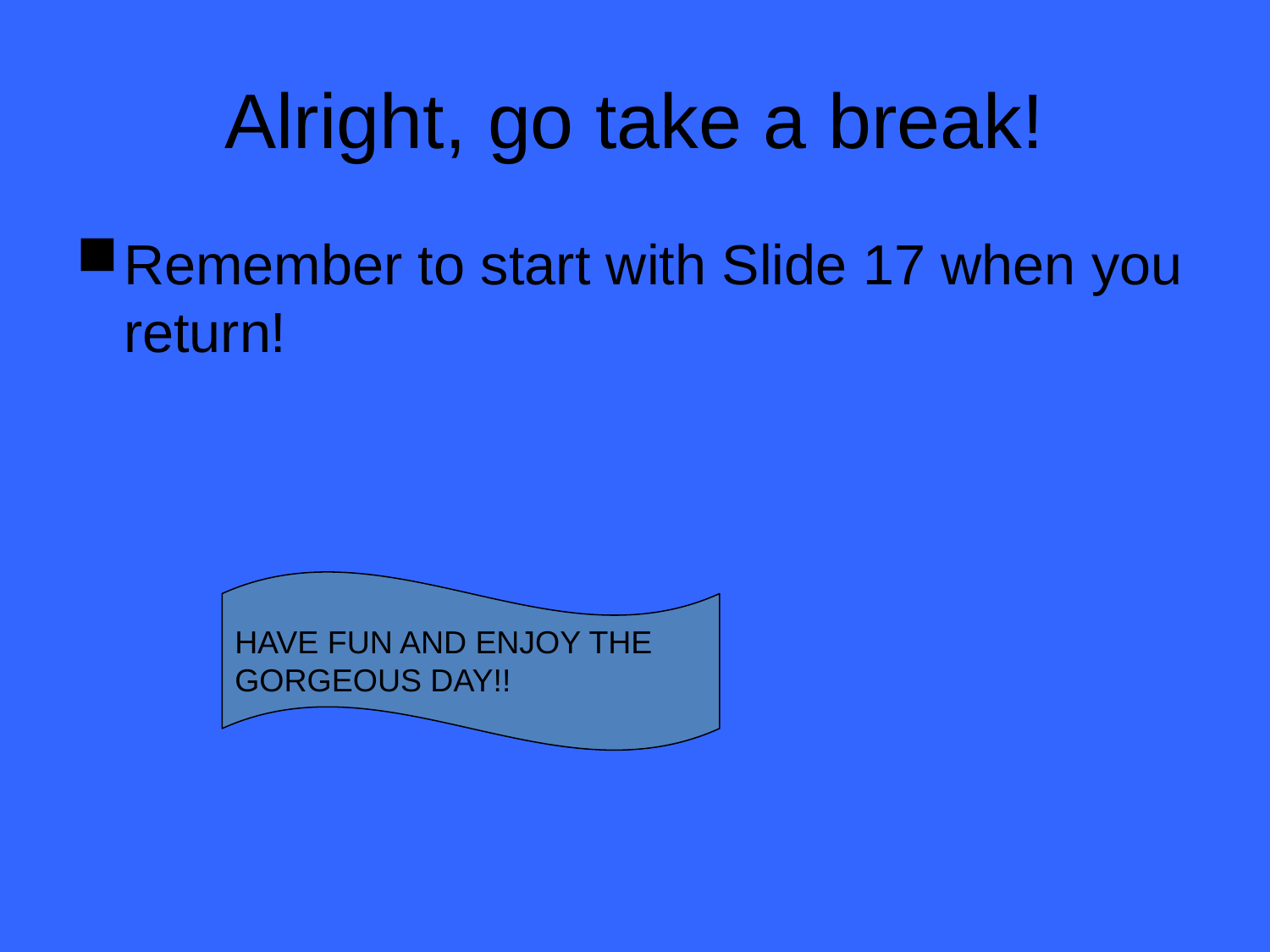

# Alright, go take a break!
Remember to start with Slide 17 when you return!

HAVE FUN AND ENJOY THE GORGEOUS DAY!!